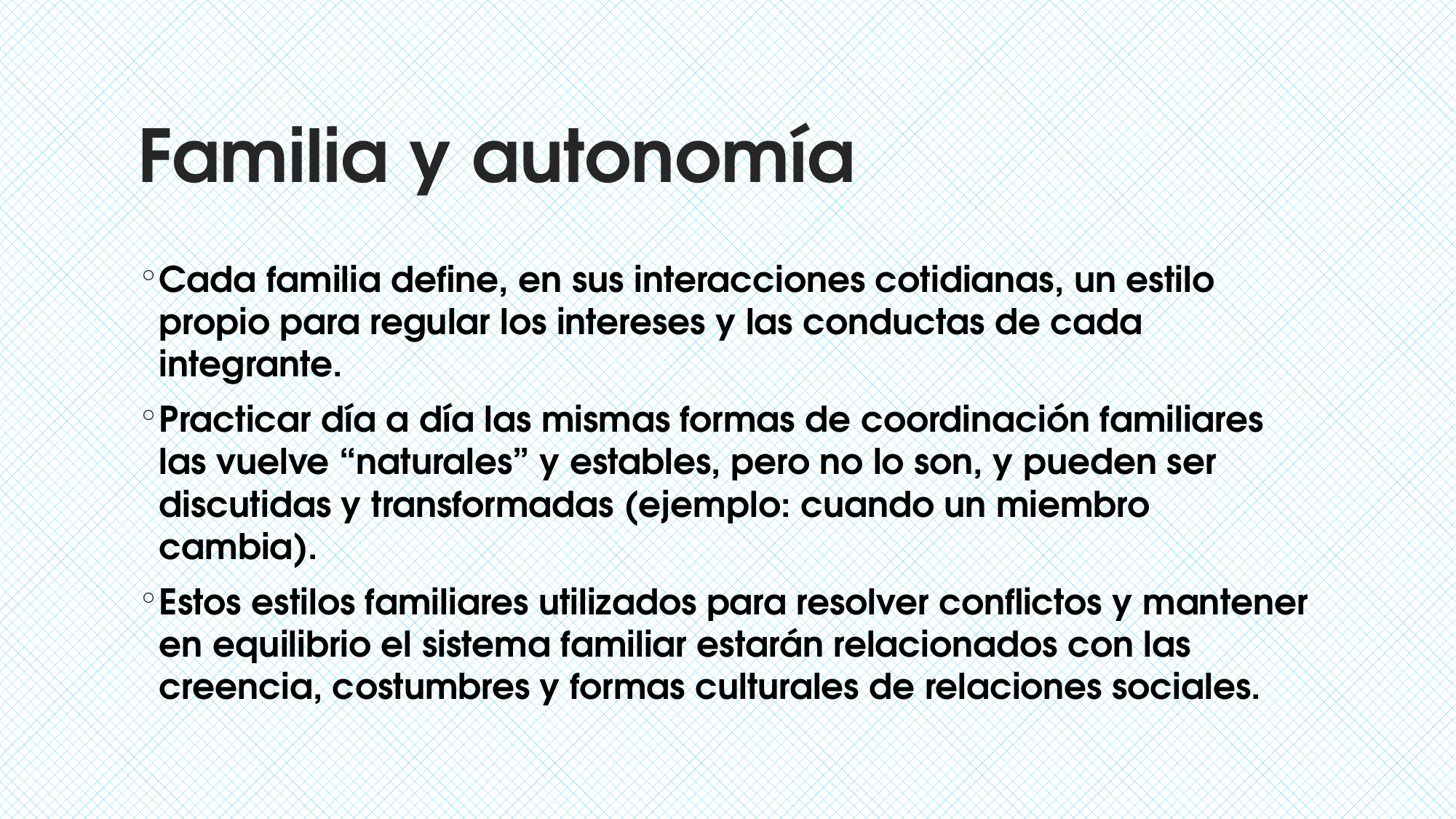

# Familia y autonomía
Cada familia define, en sus interacciones cotidianas, un estilo propio para regular los intereses y las conductas de cada integrante.
Practicar día a día las mismas formas de coordinación familiares las vuelve “naturales” y estables, pero no lo son, y pueden ser discutidas y transformadas (ejemplo: cuando un miembro cambia).
Estos estilos familiares utilizados para resolver conflictos y mantener en equilibrio el sistema familiar estarán relacionados con las creencia, costumbres y formas culturales de relaciones sociales.